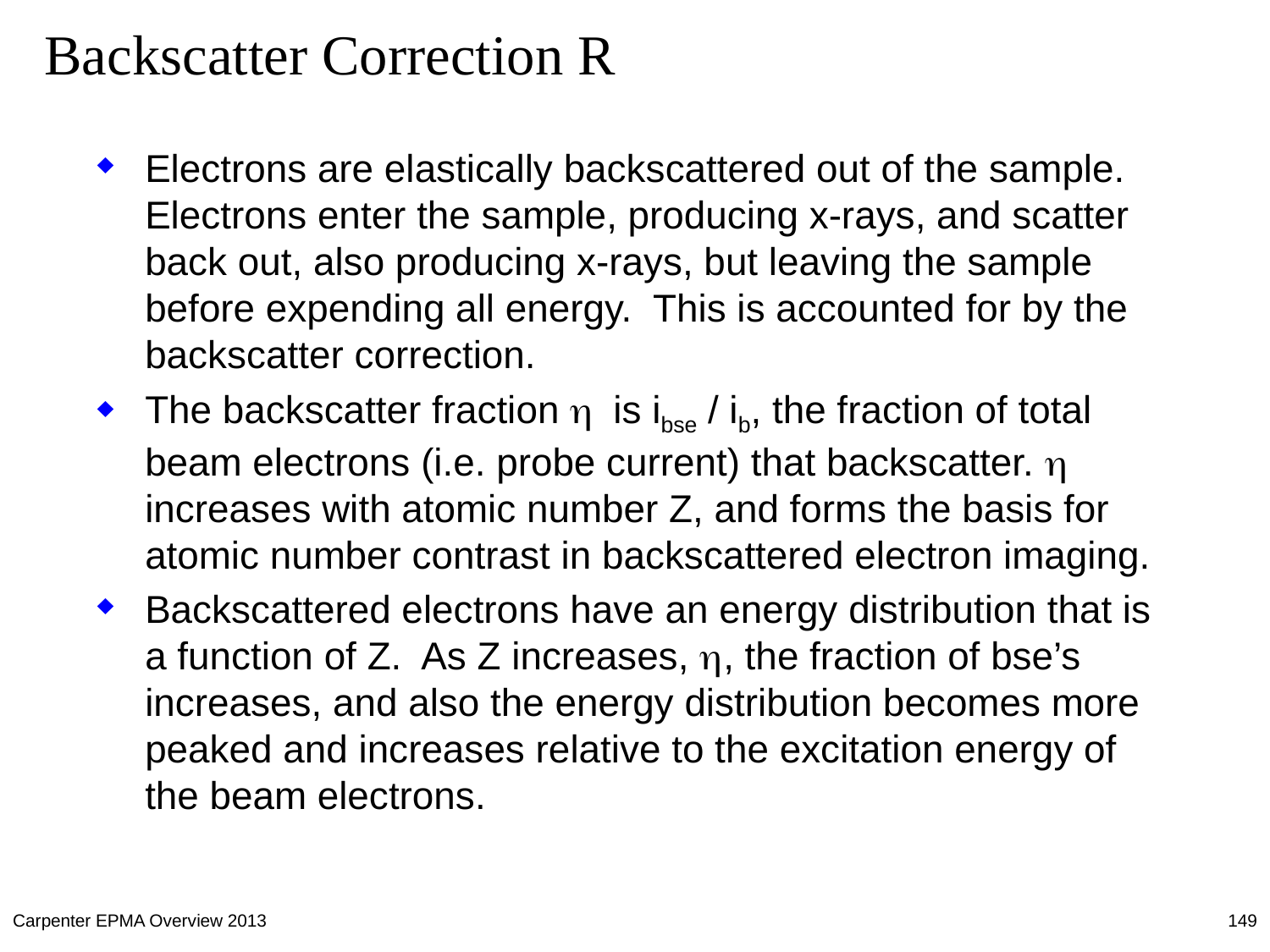

# Backscatter Correction R
Electrons are elastically backscattered out of the sample.  Electrons enter the sample, producing x-rays, and scatter back out, also producing x-rays, but leaving the sample before expending all energy.  This is accounted for by the backscatter correction.
The backscatter fraction η is ibse / ib, the fraction of total beam electrons (i.e. probe current) that backscatter. η increases with atomic number Z, and forms the basis for atomic number contrast in backscattered electron imaging.
Backscattered electrons have an energy distribution that is a function of Z.  As Z increases, η, the fraction of bse’s increases, and also the energy distribution becomes more peaked and increases relative to the excitation energy of the beam electrons.
Carpenter EPMA Overview 2013
149